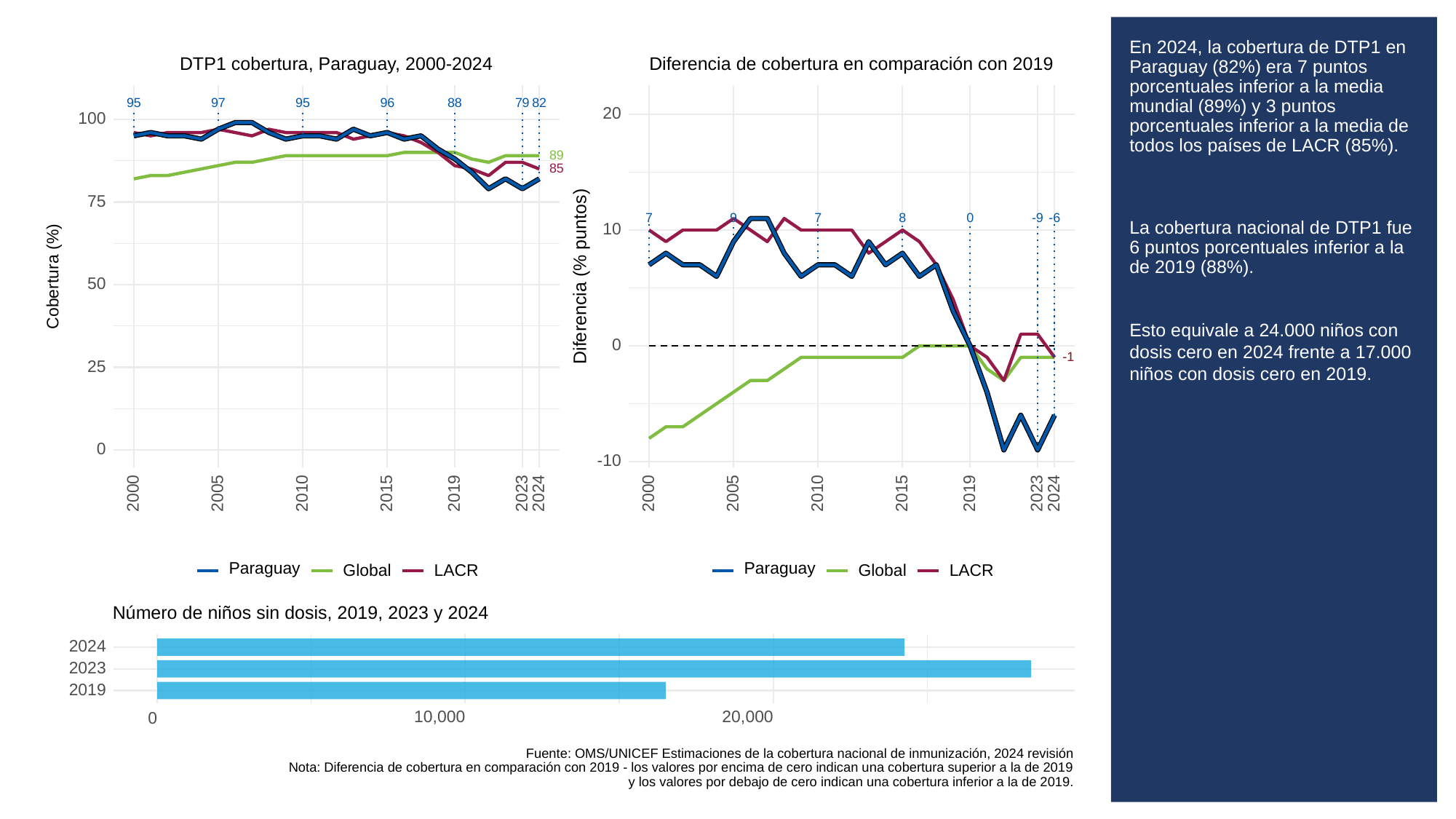

# En 2024, la cobertura de DTP1 en Paraguay (82%) era 7 puntos porcentuales inferior a la media mundial (89%) y 3 puntos porcentuales inferior a la media de todos los países de LACR (85%).

La cobertura nacional de DTP1 fue 6 puntos porcentuales inferior a la de 2019 (88%).

Esto equivale a 24.000 niños con dosis cero en 2024 frente a 17.000 niños con dosis cero en 2019.

DTP1 cobertura, Paraguay, 2000-2024
Diferencia de cobertura en comparación con 2019

95
97
95
96
88
79
82
20

100

89

85

75

9
8
0
-9
-6
7
7

10

Diferencia (% puntos)
Cobertura (%)
50

0

-1
-1
25

0

-10

2023
2023
2000
2005
2010
2015
2019
2024
2000
2005
2010
2015
2019
2024
Paraguay
Paraguay
Global
LACR
Global
LACR

Número de niños sin dosis, 2019, 2023 y 2024

2024

2023

2019

10,000
20,000
0
Fuente: OMS/UNICEF Estimaciones de la cobertura nacional de inmunización, 2024 revisión
Nota: Diferencia de cobertura en comparación con 2019 - los valores por encima de cero indican una cobertura superior a la de 2019
y los valores por debajo de cero indican una cobertura inferior a la de 2019.